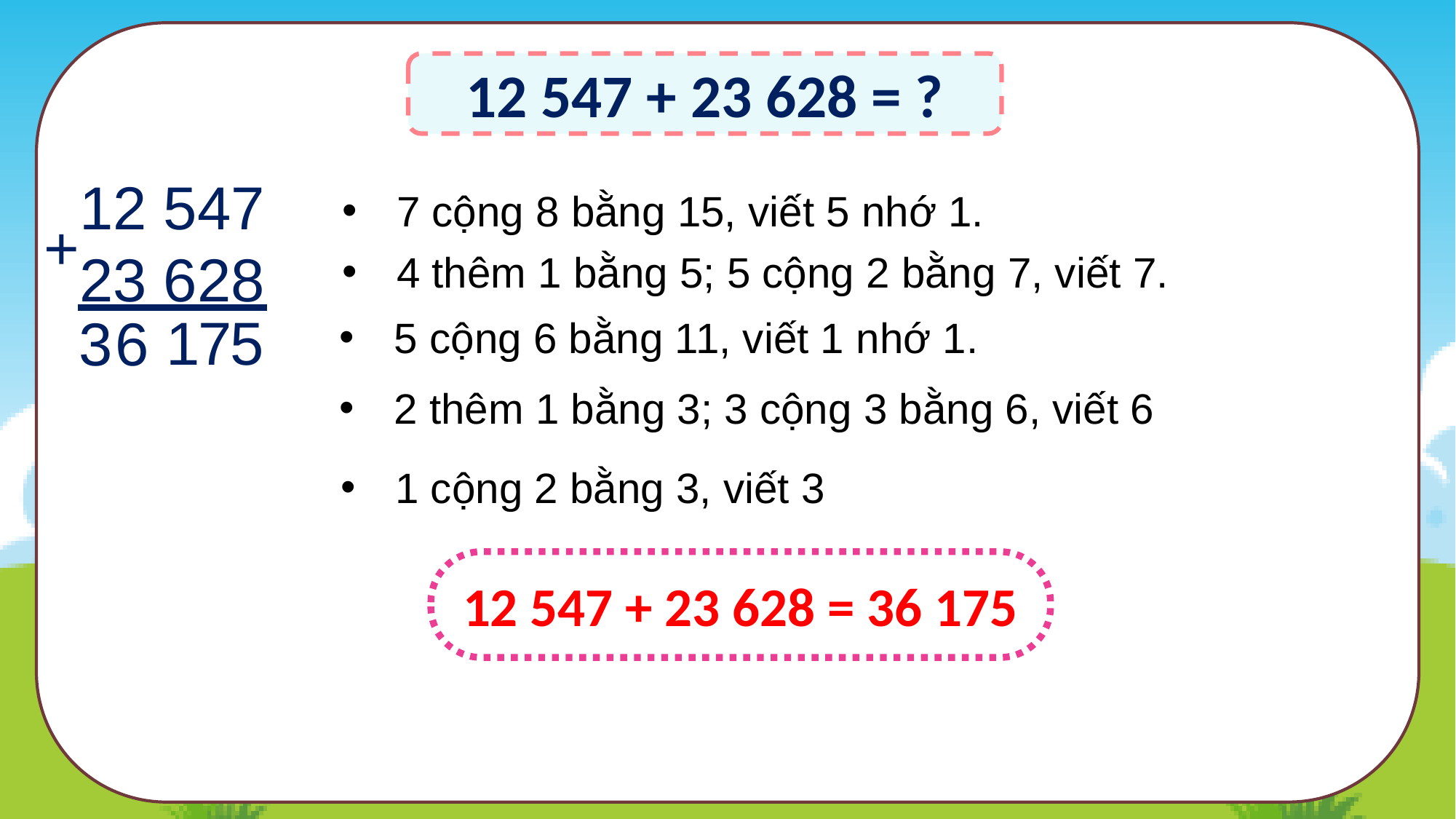

12 547 + 23 628 = ?
12 547
23 628
7 cộng 8 bằng 15, viết 5 nhớ 1.
+
4 thêm 1 bằng 5; 5 cộng 2 bằng 7, viết 7.
7
5
1
3
6
5 cộng 6 bằng 11, viết 1 nhớ 1.
2 thêm 1 bằng 3; 3 cộng 3 bằng 6, viết 6
1 cộng 2 bằng 3, viết 3
12 547 + 23 628 = 36 175